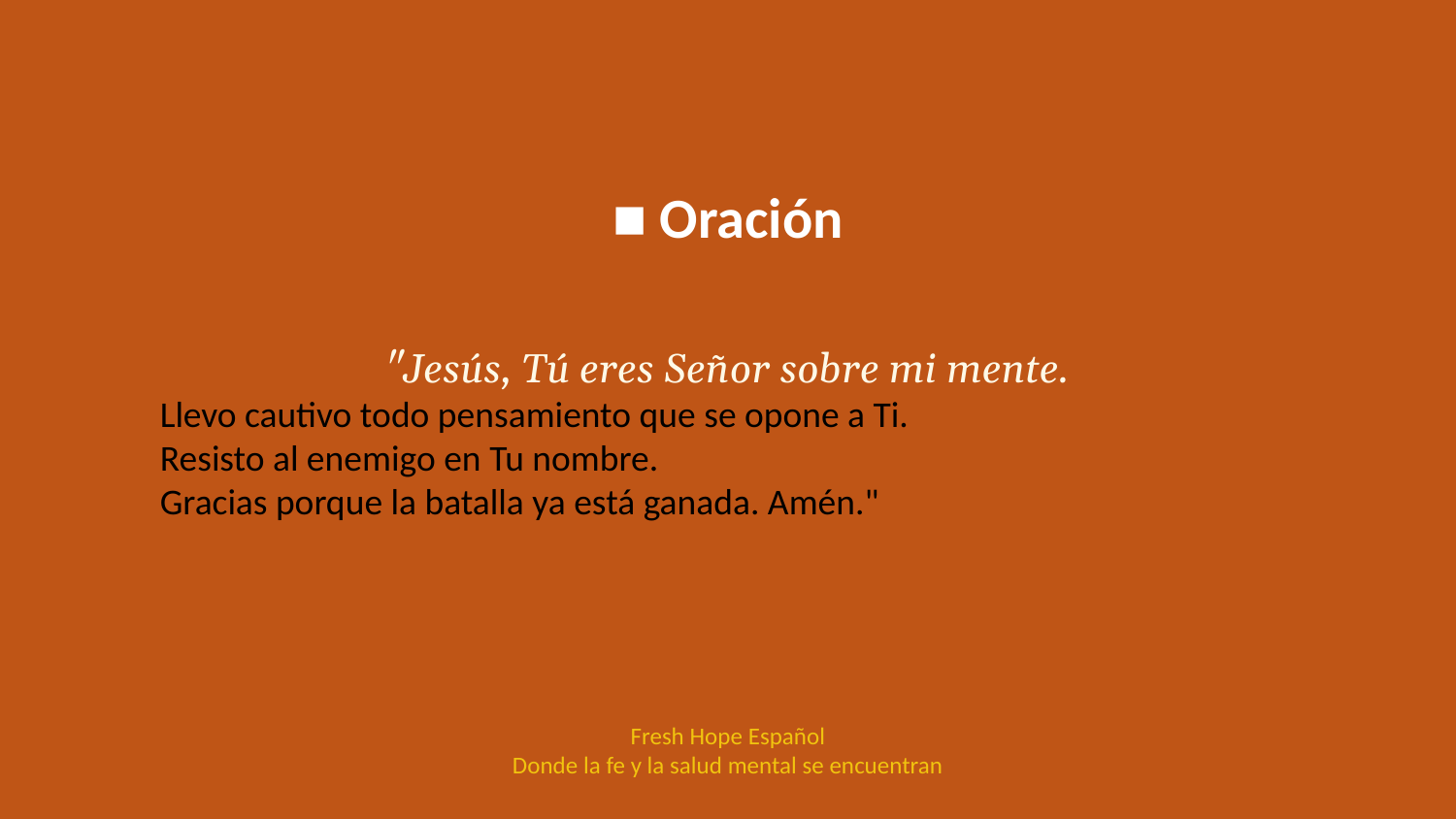

■ Oración
"Jesús, Tú eres Señor sobre mi mente.
Llevo cautivo todo pensamiento que se opone a Ti.
Resisto al enemigo en Tu nombre.
Gracias porque la batalla ya está ganada. Amén."
Fresh Hope Español
Donde la fe y la salud mental se encuentran